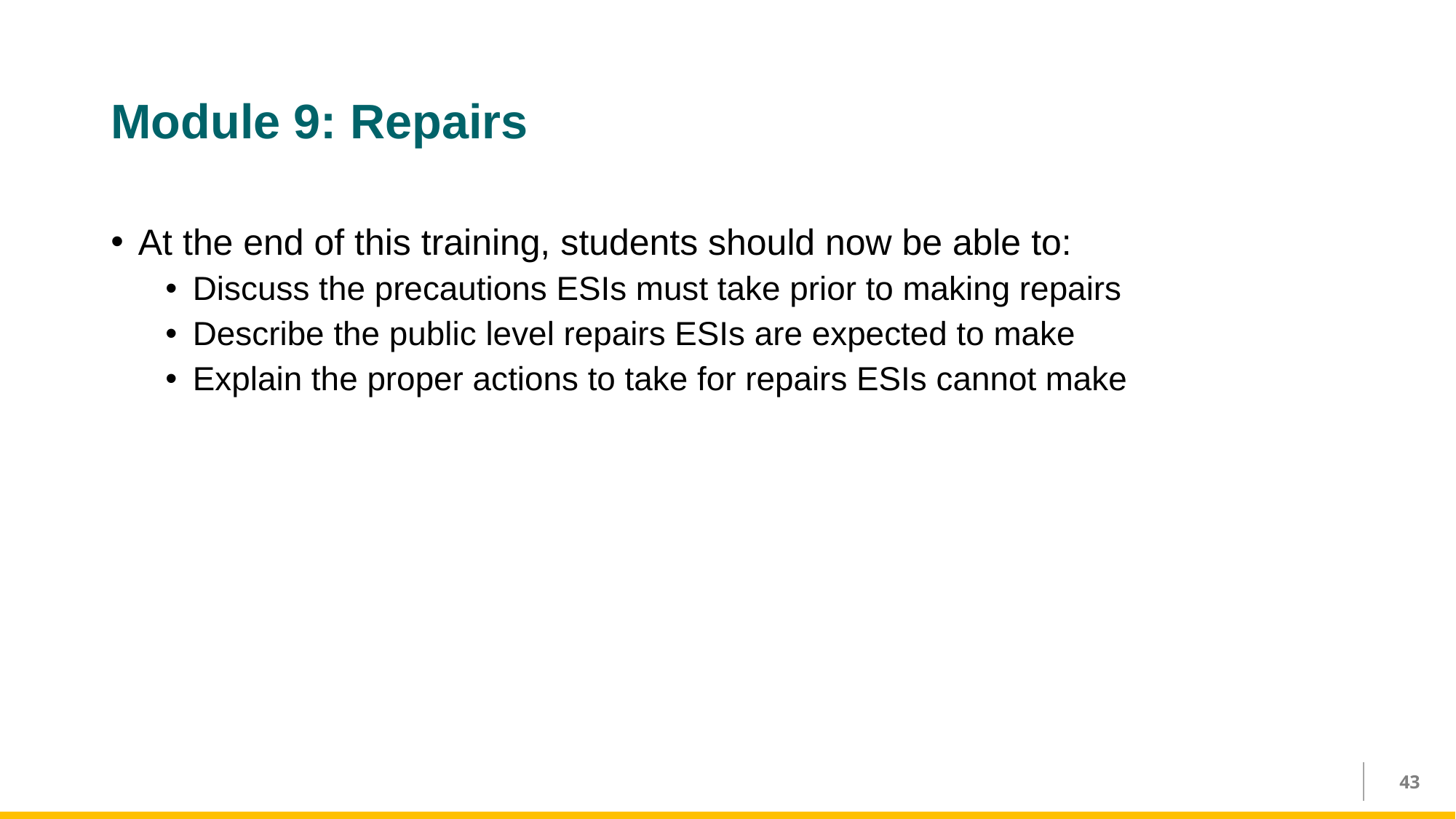

# Module 9: Repairs
At the end of this training, students should now be able to:
Discuss the precautions ESIs must take prior to making repairs
Describe the public level repairs ESIs are expected to make
Explain the proper actions to take for repairs ESIs cannot make